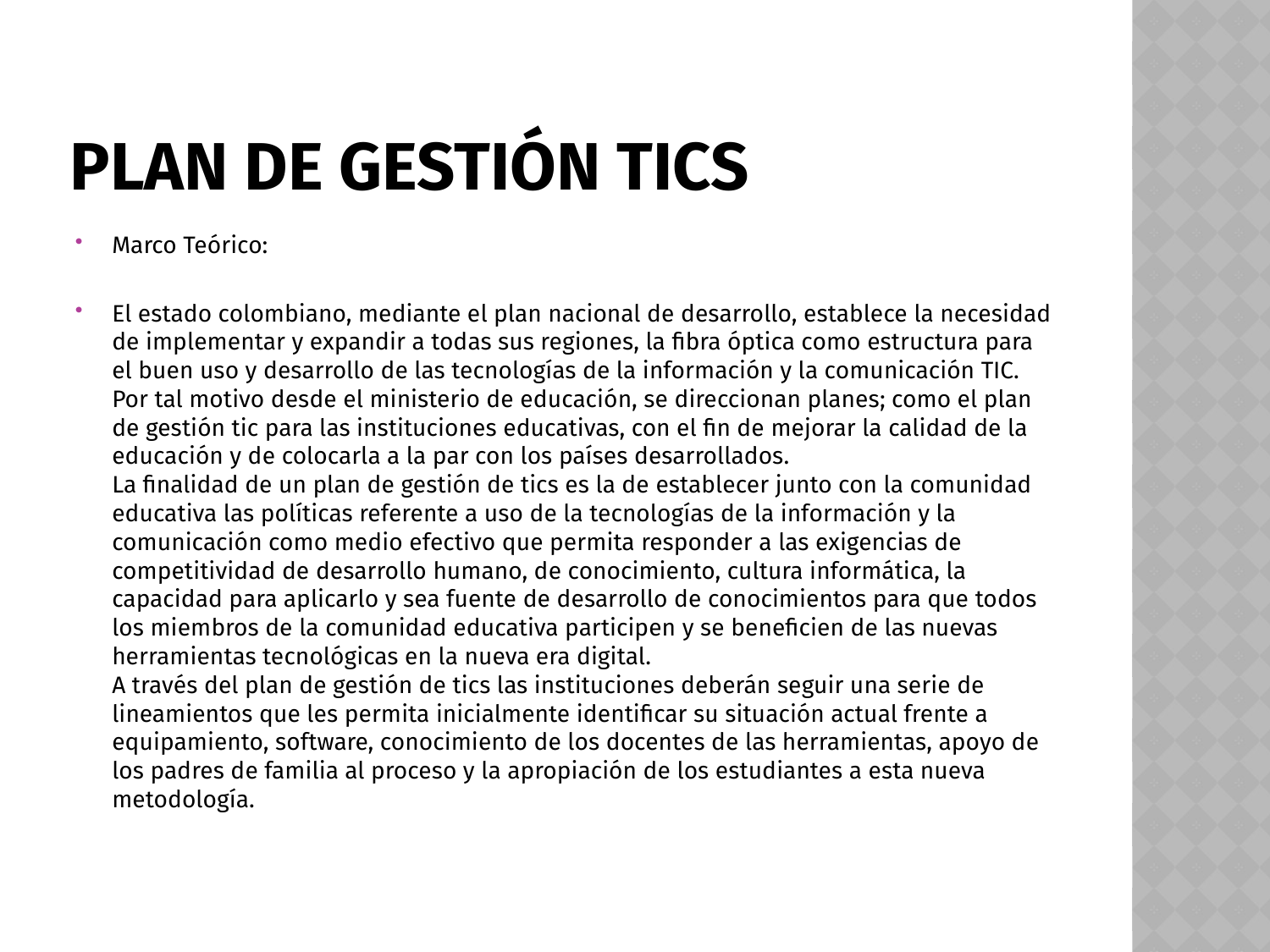

# Plan de Gestión Tics
Marco Teórico:

El estado colombiano, mediante el plan nacional de desarrollo, establece la necesidad de implementar y expandir a todas sus regiones, la fibra óptica como estructura para el buen uso y desarrollo de las tecnologías de la información y la comunicación TIC. Por tal motivo desde el ministerio de educación, se direccionan planes; como el plan de gestión tic para las instituciones educativas, con el fin de mejorar la calidad de la educación y de colocarla a la par con los países desarrollados.
La finalidad de un plan de gestión de tics es la de establecer junto con la comunidad educativa las políticas referente a uso de la tecnologías de la información y la comunicación como medio efectivo que permita responder a las exigencias de competitividad de desarrollo humano, de conocimiento, cultura informática, la capacidad para aplicarlo y sea fuente de desarrollo de conocimientos para que todos los miembros de la comunidad educativa participen y se beneficien de las nuevas herramientas tecnológicas en la nueva era digital.
A través del plan de gestión de tics las instituciones deberán seguir una serie de lineamientos que les permita inicialmente identificar su situación actual frente a equipamiento, software, conocimiento de los docentes de las herramientas, apoyo de los padres de familia al proceso y la apropiación de los estudiantes a esta nueva metodología.